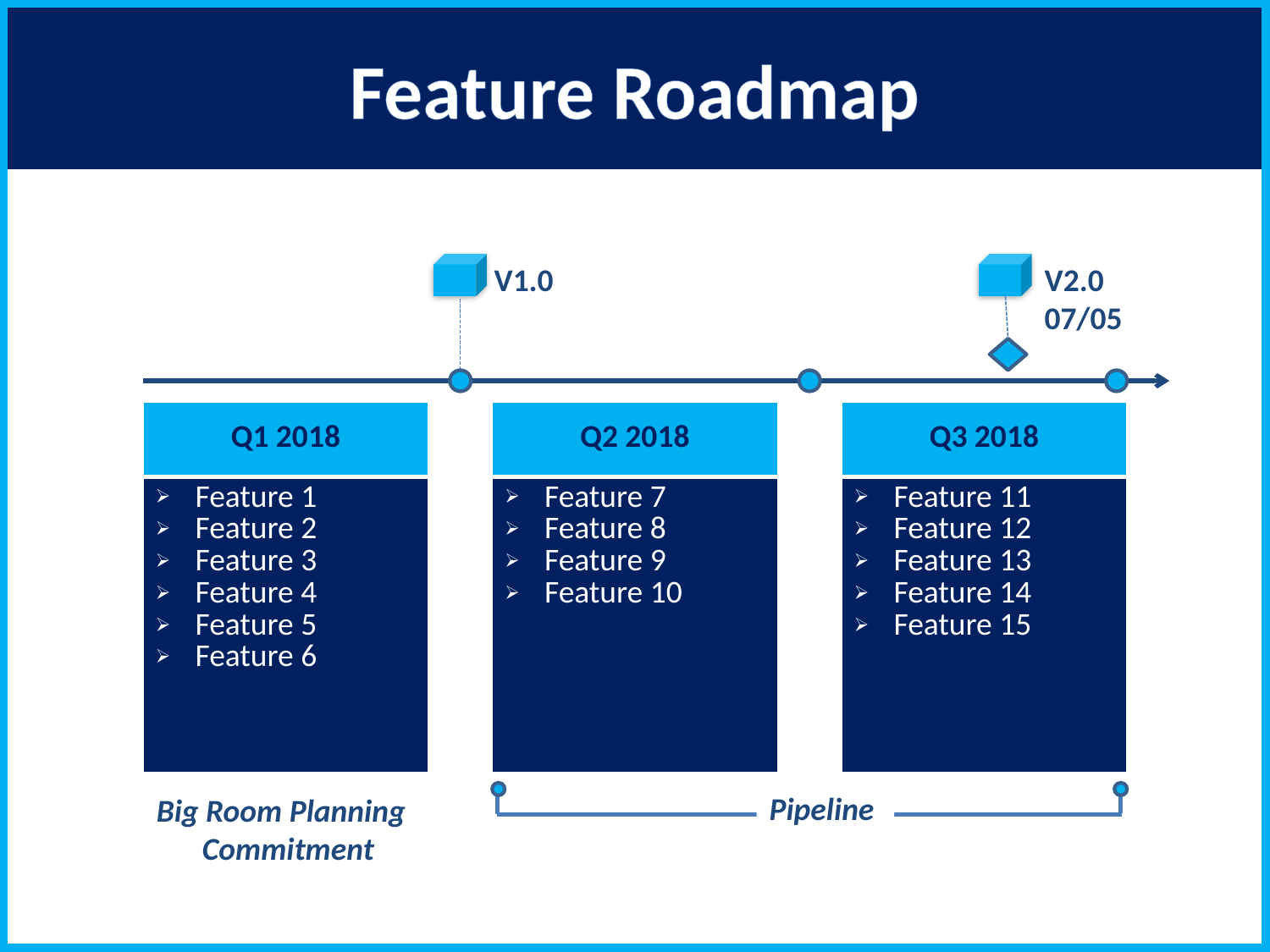

Feature Roadmap

V1.0

V2.0
07/05

| Q1 2018 |
| --- |
| Feature 1 Feature 2 Feature 3 Feature 4 Feature 5 Feature 6 |
| Q2 2018 |
| --- |
| Feature 7 Feature 8 Feature 9 Feature 10 |
| Q3 2018 |
| --- |
| Feature 11 Feature 12 Feature 13 Feature 14 Feature 15 |

Pipeline
Big Room Planning   Commitment